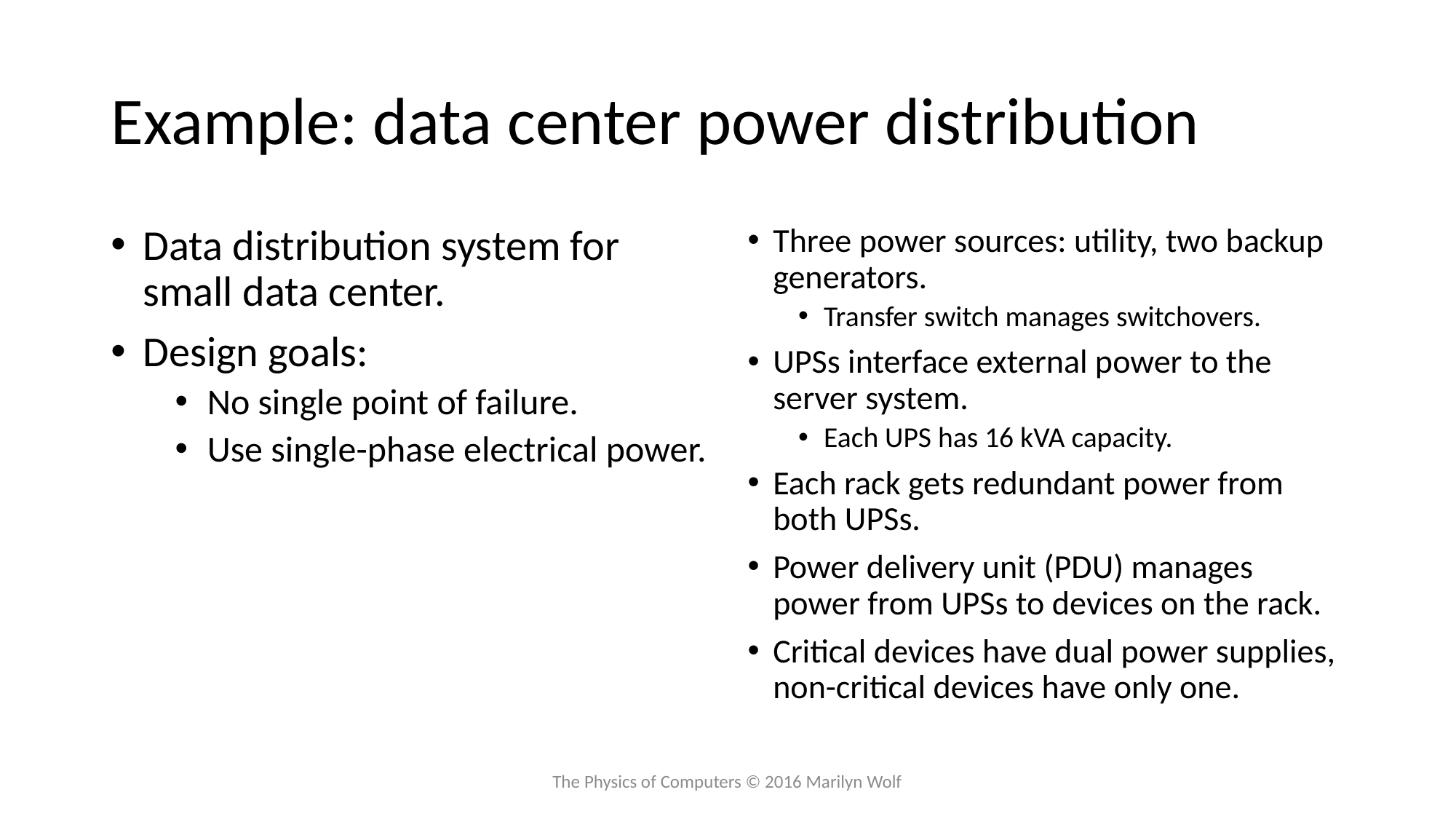

# Example: data center power distribution
Data distribution system for small data center.
Design goals:
No single point of failure.
Use single-phase electrical power.
Three power sources: utility, two backup generators.
Transfer switch manages switchovers.
UPSs interface external power to the server system.
Each UPS has 16 kVA capacity.
Each rack gets redundant power from both UPSs.
Power delivery unit (PDU) manages power from UPSs to devices on the rack.
Critical devices have dual power supplies, non-critical devices have only one.
The Physics of Computers © 2016 Marilyn Wolf